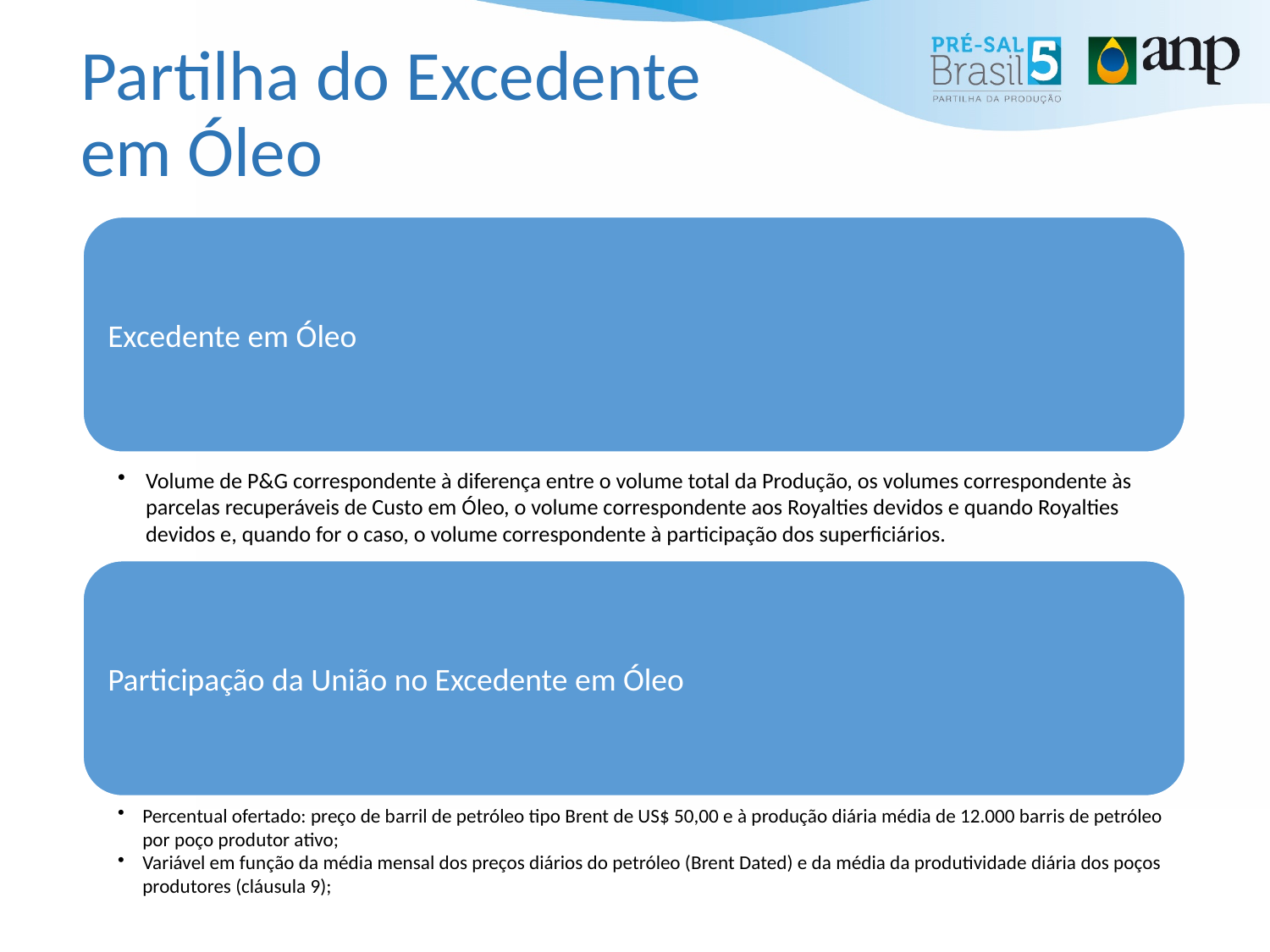

# Partilha do Excedente em Óleo
Participação da União no Excedente em Óleo
Percentual ofertado: preço de barril de petróleo tipo Brent de US$ 50,00 e à produção diária média de 12.000 barris de petróleo por poço produtor ativo;
Excedente em Óleo
Volume de P&G correspondente à diferença entre o volume total da Produção, os volumes correspondente às parcelas recuperáveis de Custo em Óleo, o volume correspondente aos Royalties devidos e quando Royalties devidos e, quando for o caso, o volume correspondente à participação dos superficiários.
Variável em função da média mensal dos preços diários do petróleo (Brent Dated) e da média da produtividade diária dos poços produtores (cláusula 9);